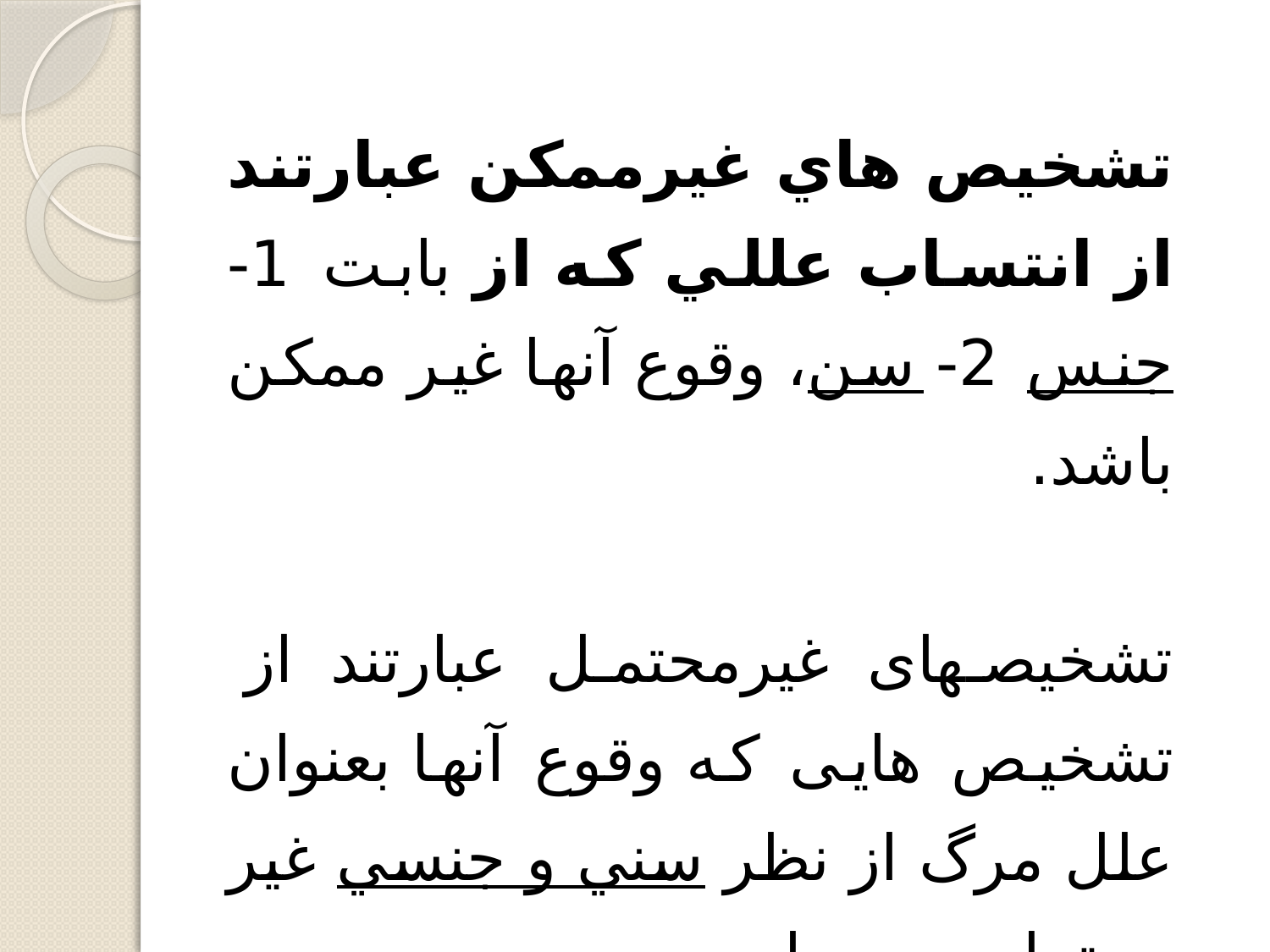

تشخیص هاي غيرممكن عبارتند از انتساب عللي كه از بابت 1-جنس 2- سن، وقوع آنها غير ممكن باشد.

تشخیصهای غيرمحتمل عبارتند از تشخیص هايی که وقوع آنها بعنوان علل مرگ از نظر سني و جنسي غير محتمل و بعيد است.